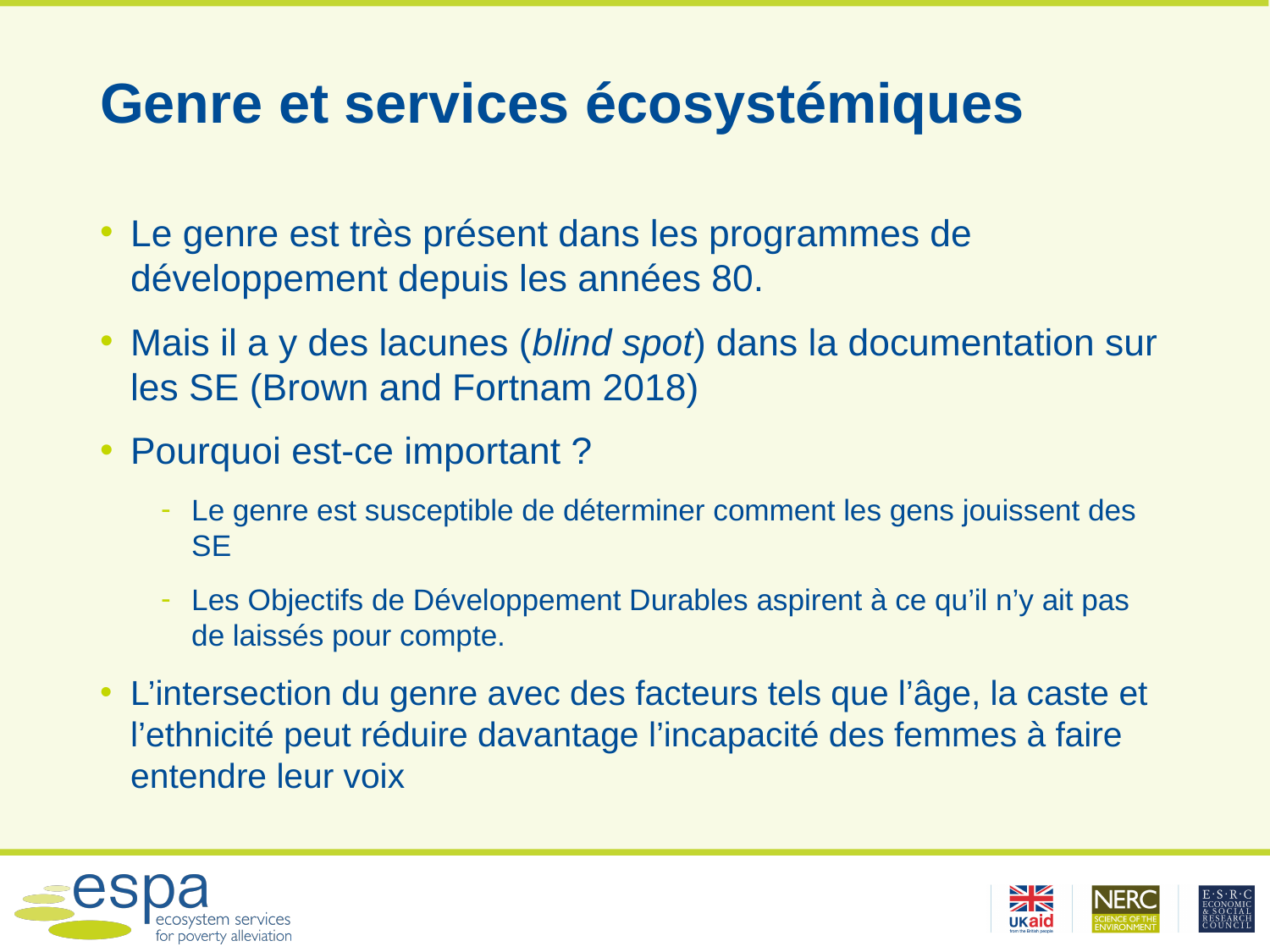

# Genre et services écosystémiques
Le genre est très présent dans les programmes de développement depuis les années 80.
Mais il a y des lacunes (blind spot) dans la documentation sur les SE (Brown and Fortnam 2018)
Pourquoi est-ce important ?
Le genre est susceptible de déterminer comment les gens jouissent des SE
Les Objectifs de Développement Durables aspirent à ce qu’il n’y ait pas de laissés pour compte.
L’intersection du genre avec des facteurs tels que l’âge, la caste et l’ethnicité peut réduire davantage l’incapacité des femmes à faire entendre leur voix